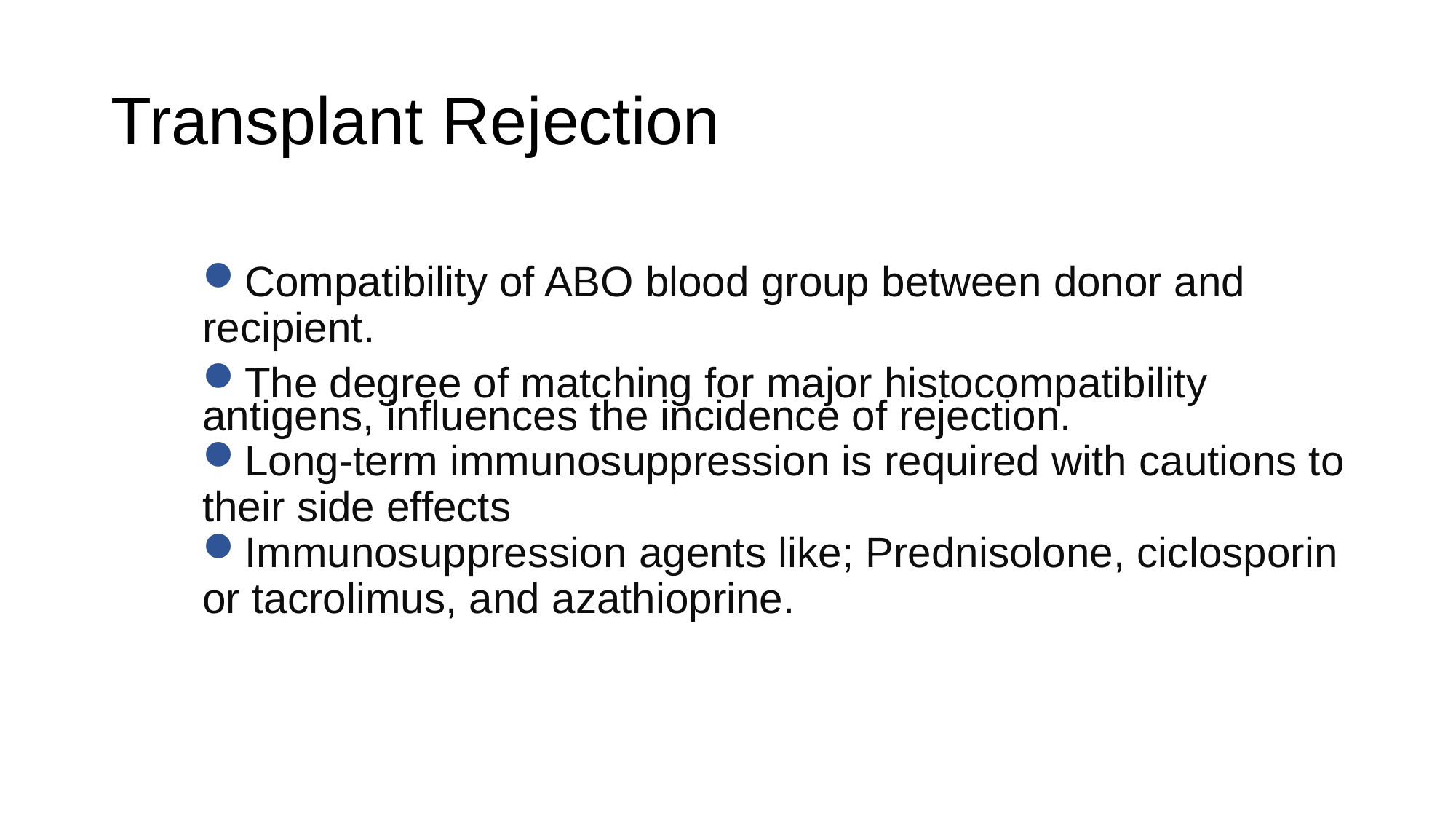

# Transplant Rejection
Compatibility of ABO blood group between donor and recipient.
The degree of matching for major histocompatibility antigens, influences the incidence of rejection.
Long-term immunosuppression is required with cautions to their side effects
Immunosuppression agents like; Prednisolone, ciclosporin or tacrolimus, and azathioprine.